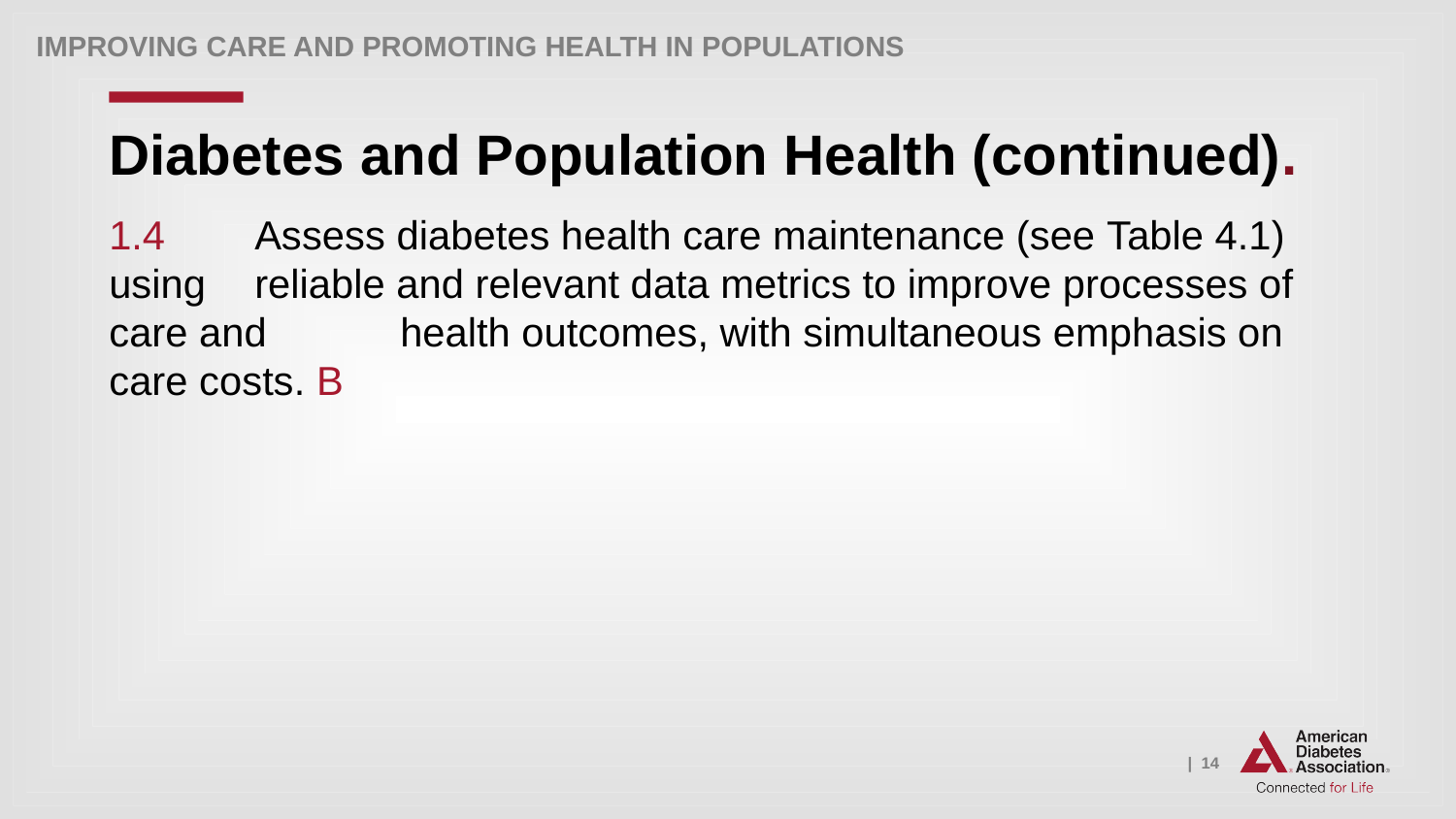

Improving Care and Promoting Health in Populations
# Diabetes and Population Health (continued).
1.4 	Assess diabetes health care maintenance (see Table 4.1) using 	reliable and relevant data metrics to improve processes of care and 	health outcomes, with simultaneous emphasis on care costs. B